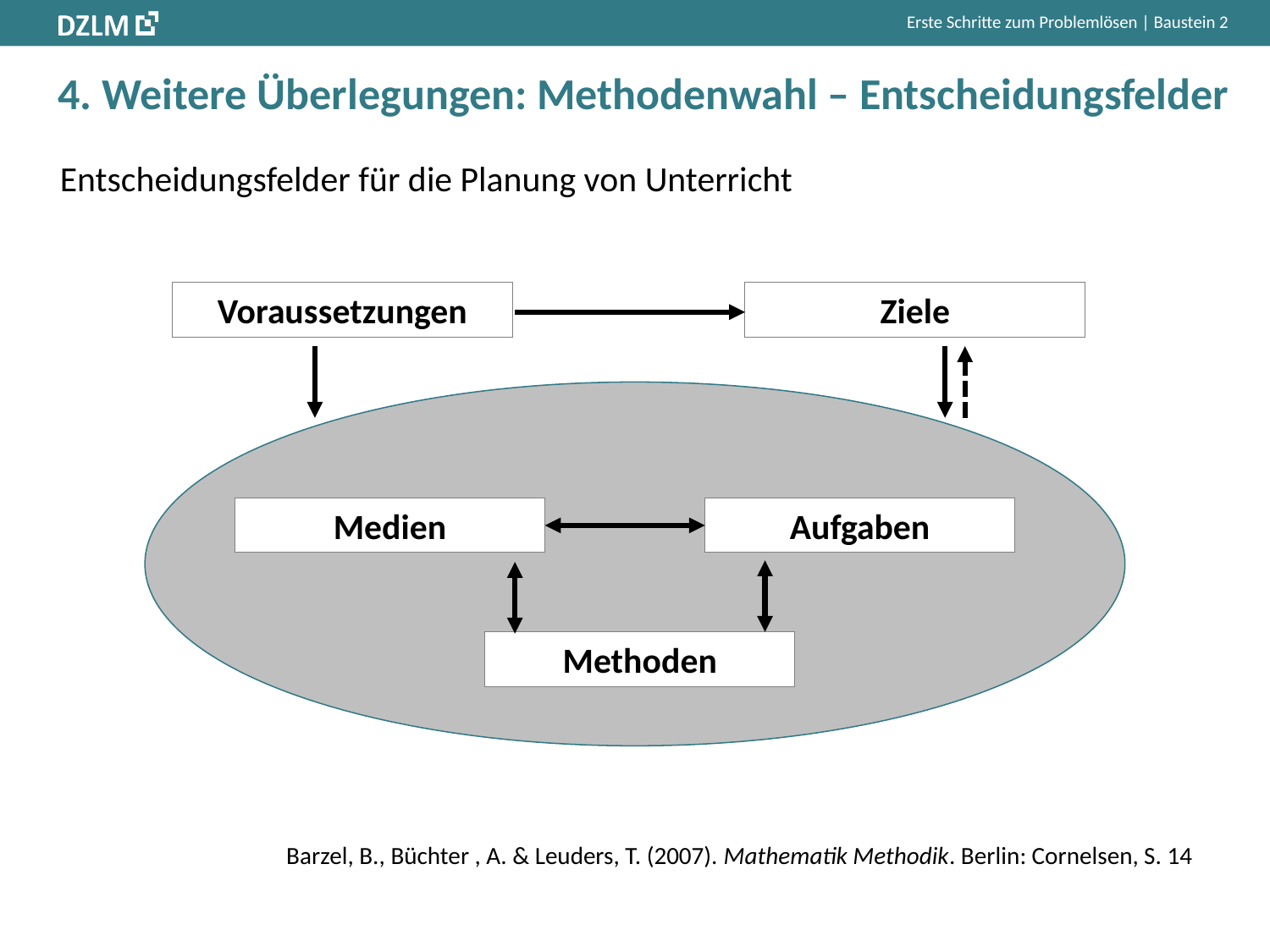

# 4. Weitere Überlegungen: Methodenwahl – Entscheidungsfelder
Entscheidungsfelder für die Planung von Unterricht
Voraussetzungen
Ziele

Medien
Aufgaben
Methoden
Barzel, B., Büchter , A. & Leuders, T. (2007). Mathematik Methodik. Berlin: Cornelsen, S. 14